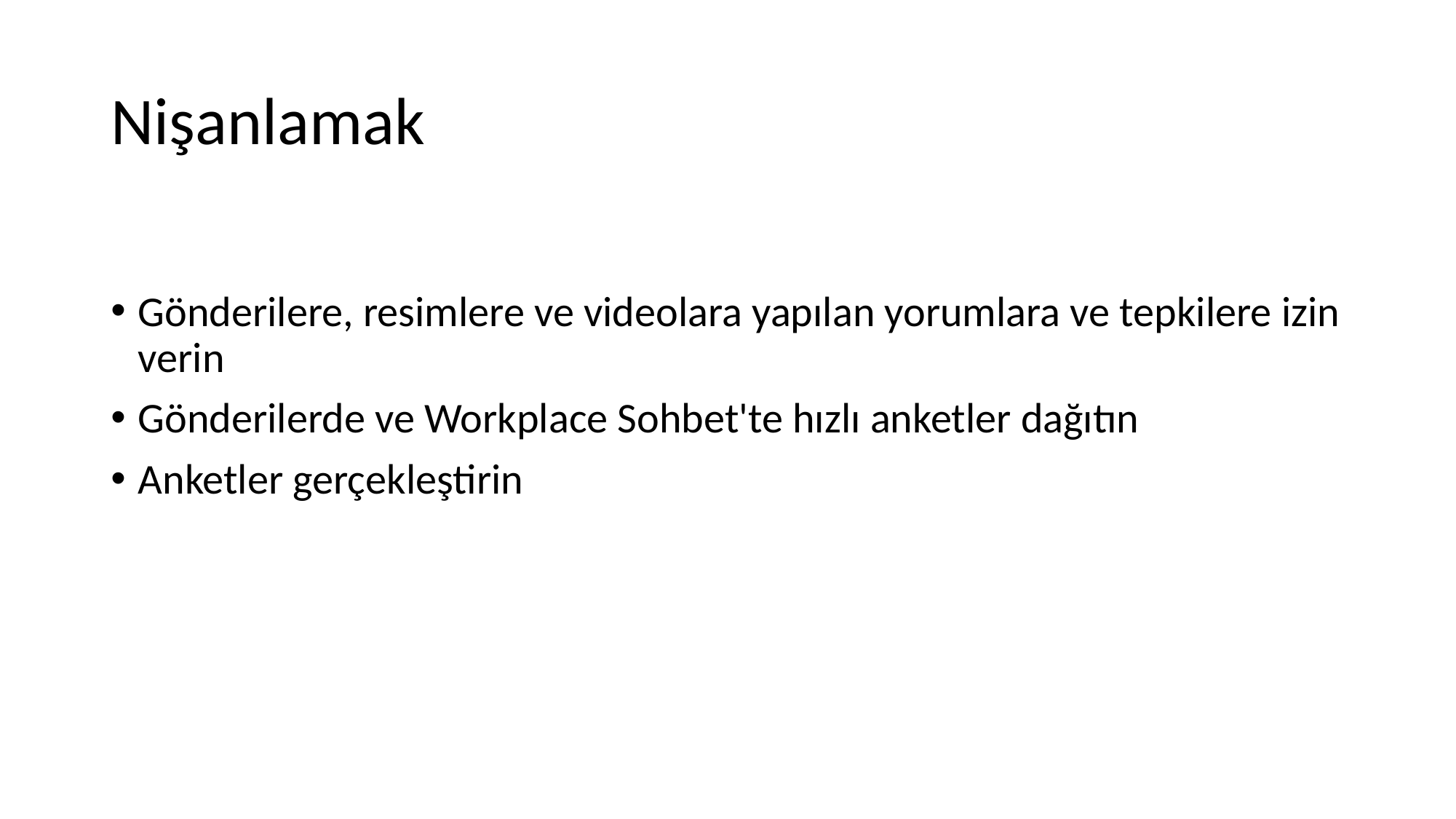

# Nişanlamak

Gönderilere, resimlere ve videolara yapılan yorumlara ve tepkilere izin verin
Gönderilerde ve Workplace Sohbet'te hızlı anketler dağıtın
Anketler gerçekleştirin